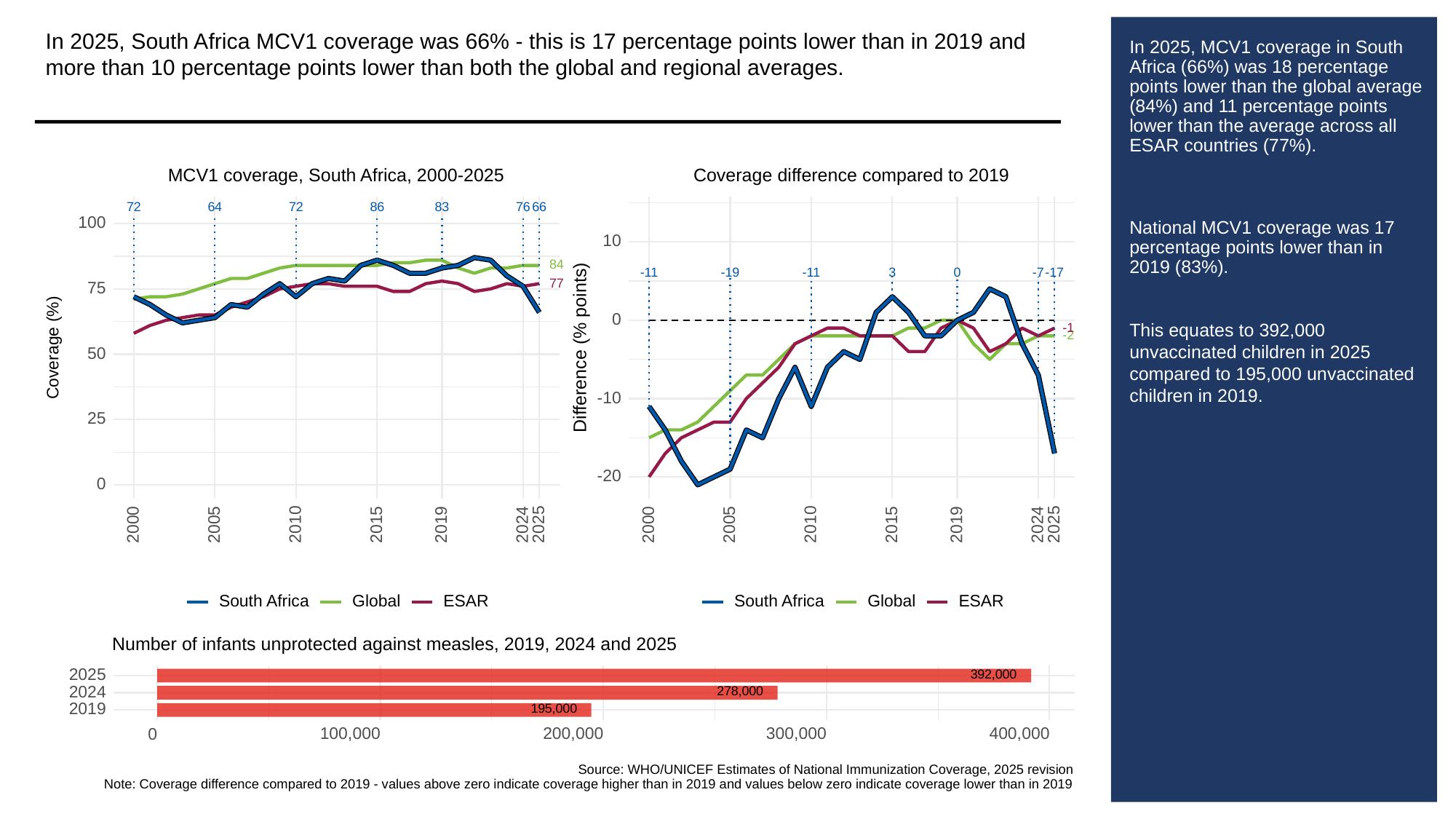

In 2025, South Africa MCV1 coverage was 66% - this is 17 percentage points lower than in 2019 and more than 10 percentage points lower than both the global and regional averages.
# In 2025, MCV1 coverage in South Africa (66%) was 18 percentage points lower than the global average (84%) and 11 percentage points lower than the average across all ESAR countries (77%).

National MCV1 coverage was 17 percentage points lower than in 2019 (83%).

This equates to 392,000 unvaccinated children in 2025 compared to 195,000 unvaccinated children in 2019.

MCV1 coverage, South Africa, 2000-2025
Coverage difference compared to 2019

83
64
86
76
66
72
72
100

10

84
3
-19
0
-11
-11
-17
-7

77

75

0

-1
-2
Difference (% points)
Coverage (%)
50

-10

25

-20

0

2000
2005
2010
2015
2019
2024
2025
2000
2005
2010
2015
2019
2024
2025
South Africa
Global
ESAR
South Africa
Global
ESAR

Number of infants unprotected against measles, 2019, 2024 and 2025

392,000
2025

278,000
2024

195,000
2019

100,000
200,000
300,000
400,000
0
Source: WHO/UNICEF Estimates of National Immunization Coverage, 2025 revision
Note: Coverage difference compared to 2019 - values above zero indicate coverage higher than in 2019 and values below zero indicate coverage lower than in 2019